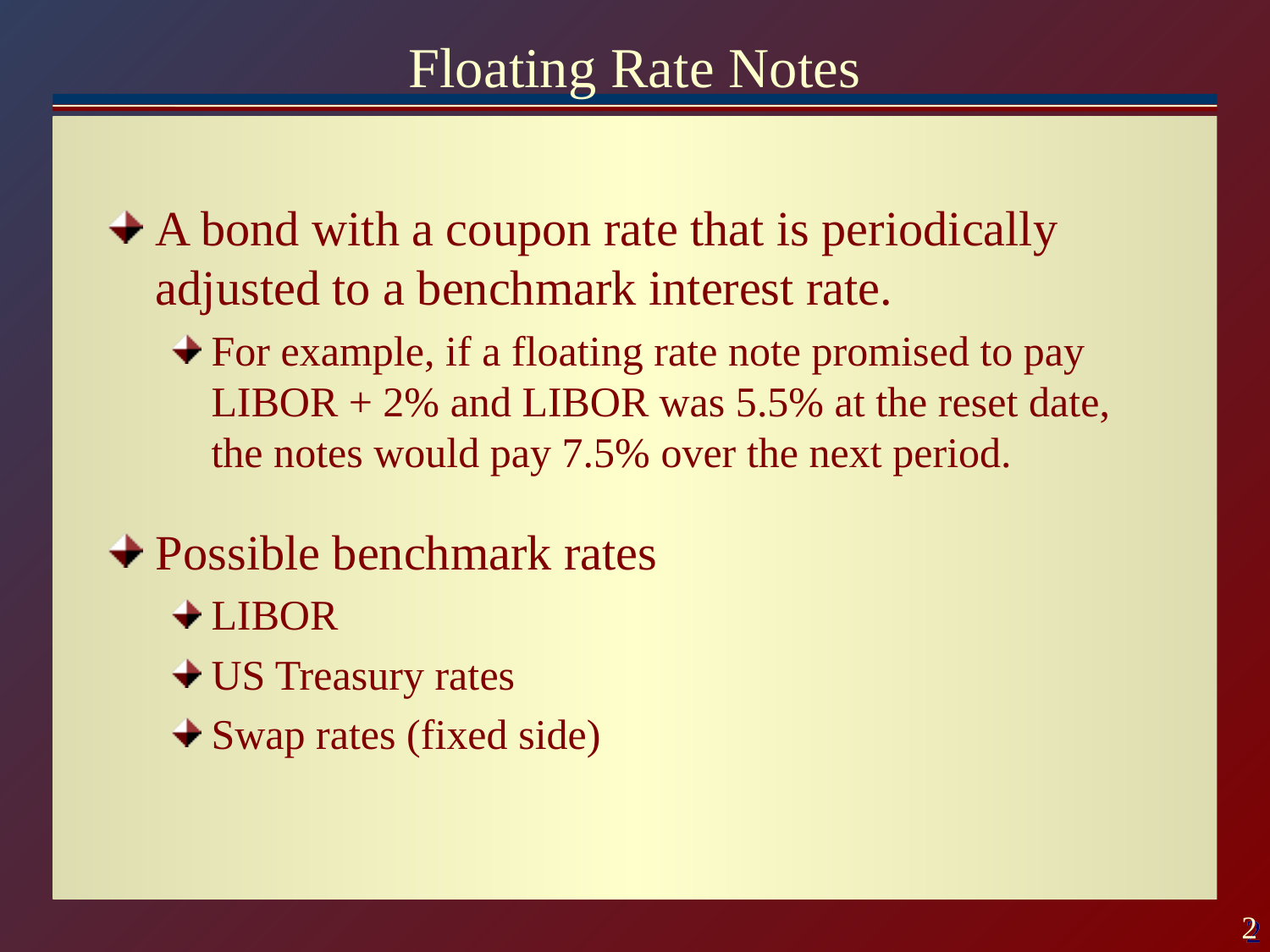

# Floating Rate Notes
A bond with a coupon rate that is periodically adjusted to a benchmark interest rate.
For example, if a floating rate note promised to pay LIBOR + 2% and LIBOR was 5.5% at the reset date, the notes would pay 7.5% over the next period.

Possible benchmark rates
LIBOR
US Treasury rates
Swap rates (fixed side)